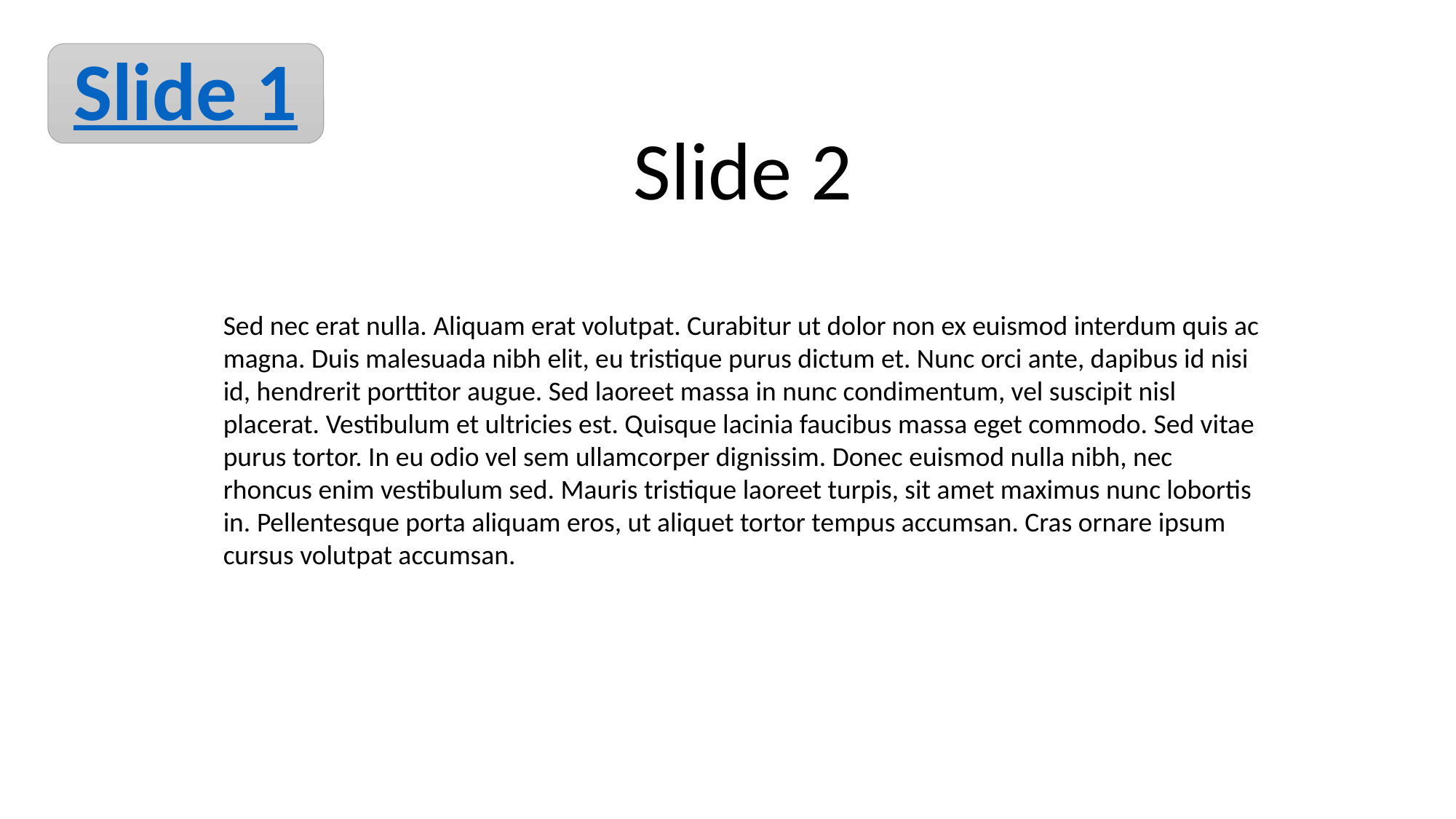

Slide 1

Slide 2
Sed nec erat nulla. Aliquam erat volutpat. Curabitur ut dolor non ex euismod interdum quis ac magna. Duis malesuada nibh elit, eu tristique purus dictum et. Nunc orci ante, dapibus id nisi id, hendrerit porttitor augue. Sed laoreet massa in nunc condimentum, vel suscipit nisl placerat. Vestibulum et ultricies est. Quisque lacinia faucibus massa eget commodo. Sed vitae purus tortor. In eu odio vel sem ullamcorper dignissim. Donec euismod nulla nibh, nec rhoncus enim vestibulum sed. Mauris tristique laoreet turpis, sit amet maximus nunc lobortis in. Pellentesque porta aliquam eros, ut aliquet tortor tempus accumsan. Cras ornare ipsum cursus volutpat accumsan.